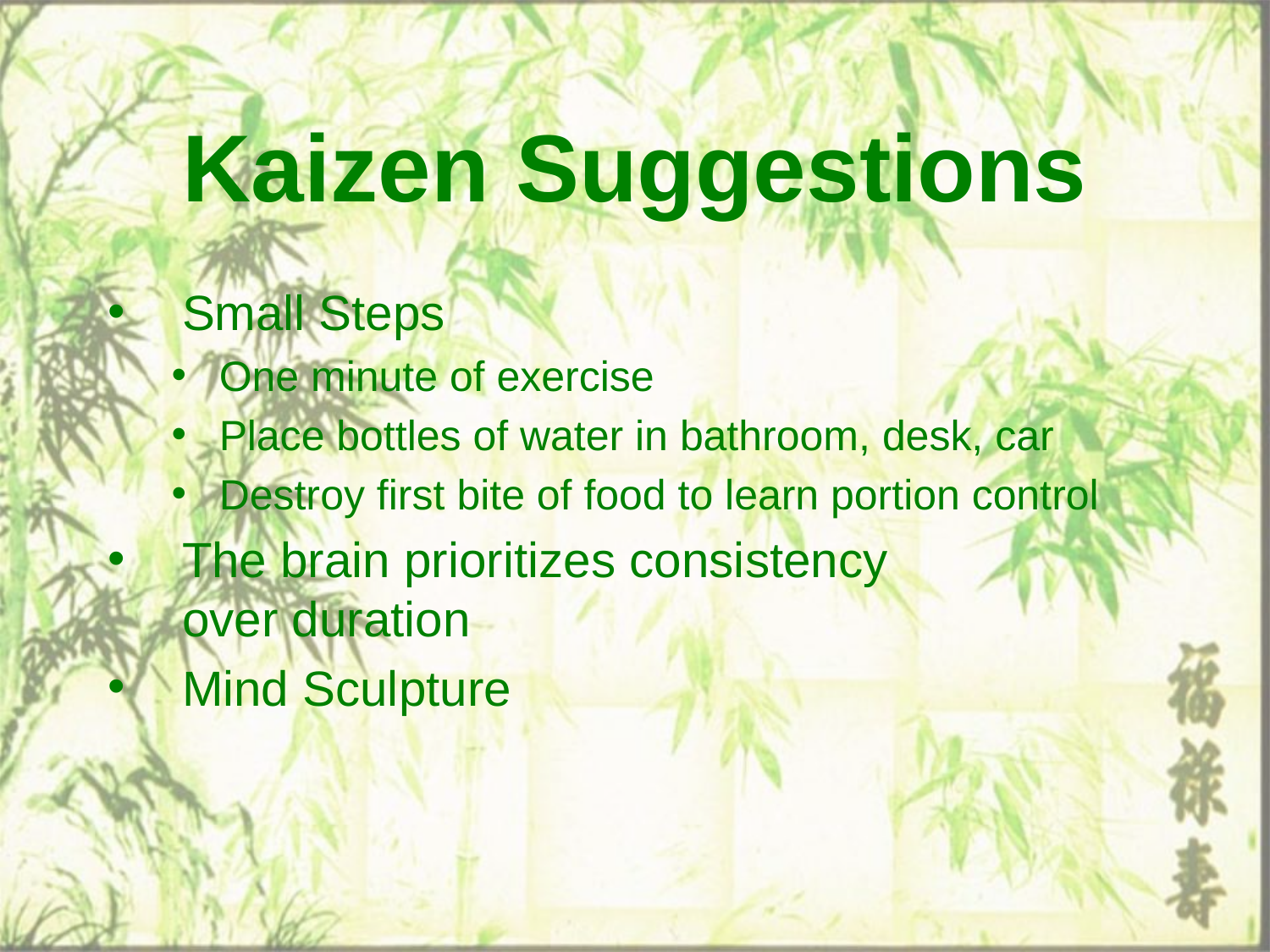

Kaizen Suggestions
Small Steps
One minute of exercise
Place bottles of water in bathroom, desk, car
Destroy first bite of food to learn portion control
The brain prioritizes consistency
over duration
Mind Sculpture